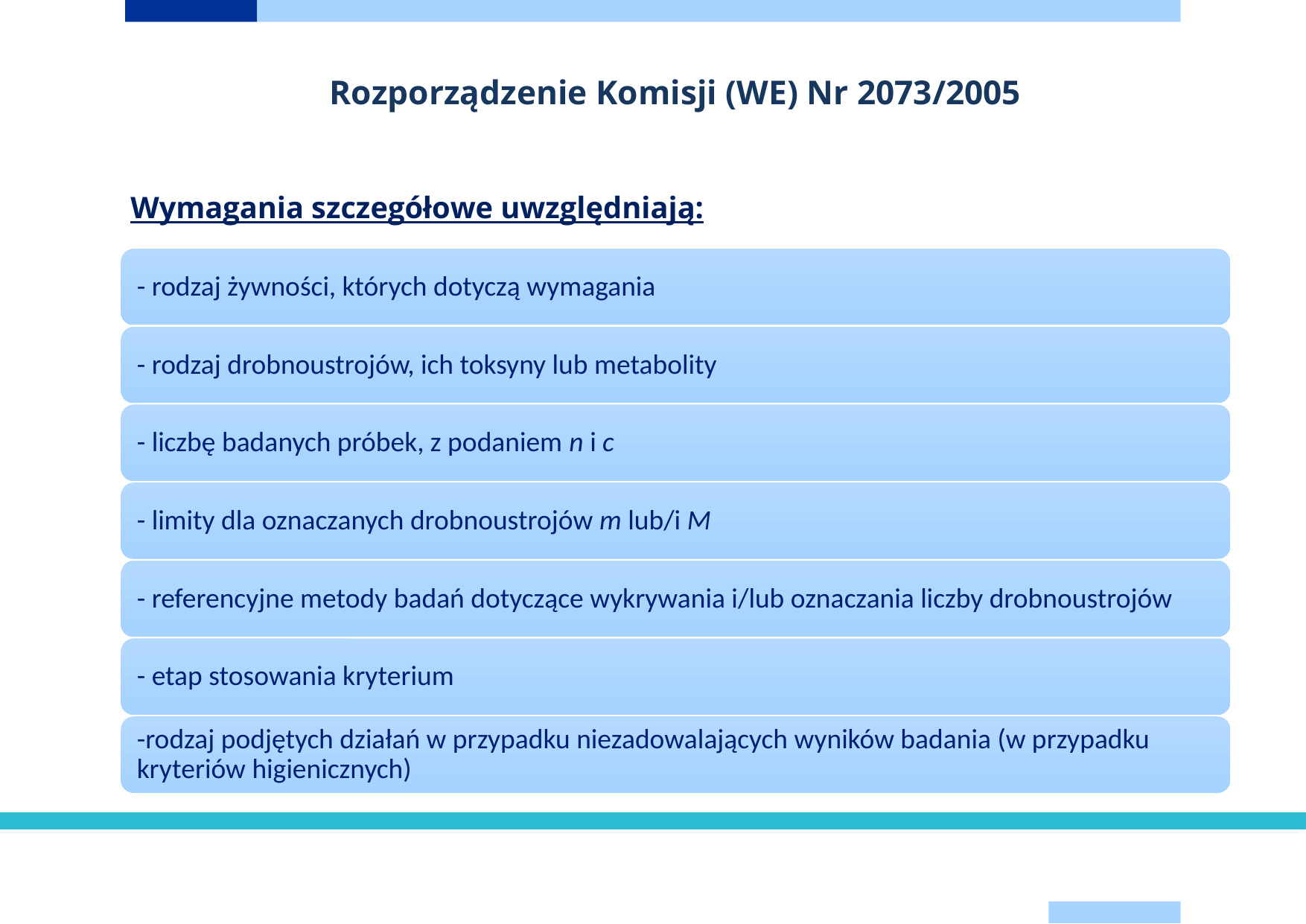

Rozporządzenie Komisji (WE) Nr 2073/2005

Wymagania szczegółowe uwzględniają:
- rodzaj żywności, których dotyczą wymagania
- rodzaj drobnoustrojów, ich toksyny lub metabolity
- liczbę badanych próbek, z podaniem n i c
- limity dla oznaczanych drobnoustrojów m lub/i M
- referencyjne metody badań dotyczące wykrywania i/lub oznaczania liczby drobnoustrojów
- etap stosowania kryterium
-rodzaj podjętych działań w przypadku niezadowalających wyników badania (w przypadku kryteriów higienicznych)